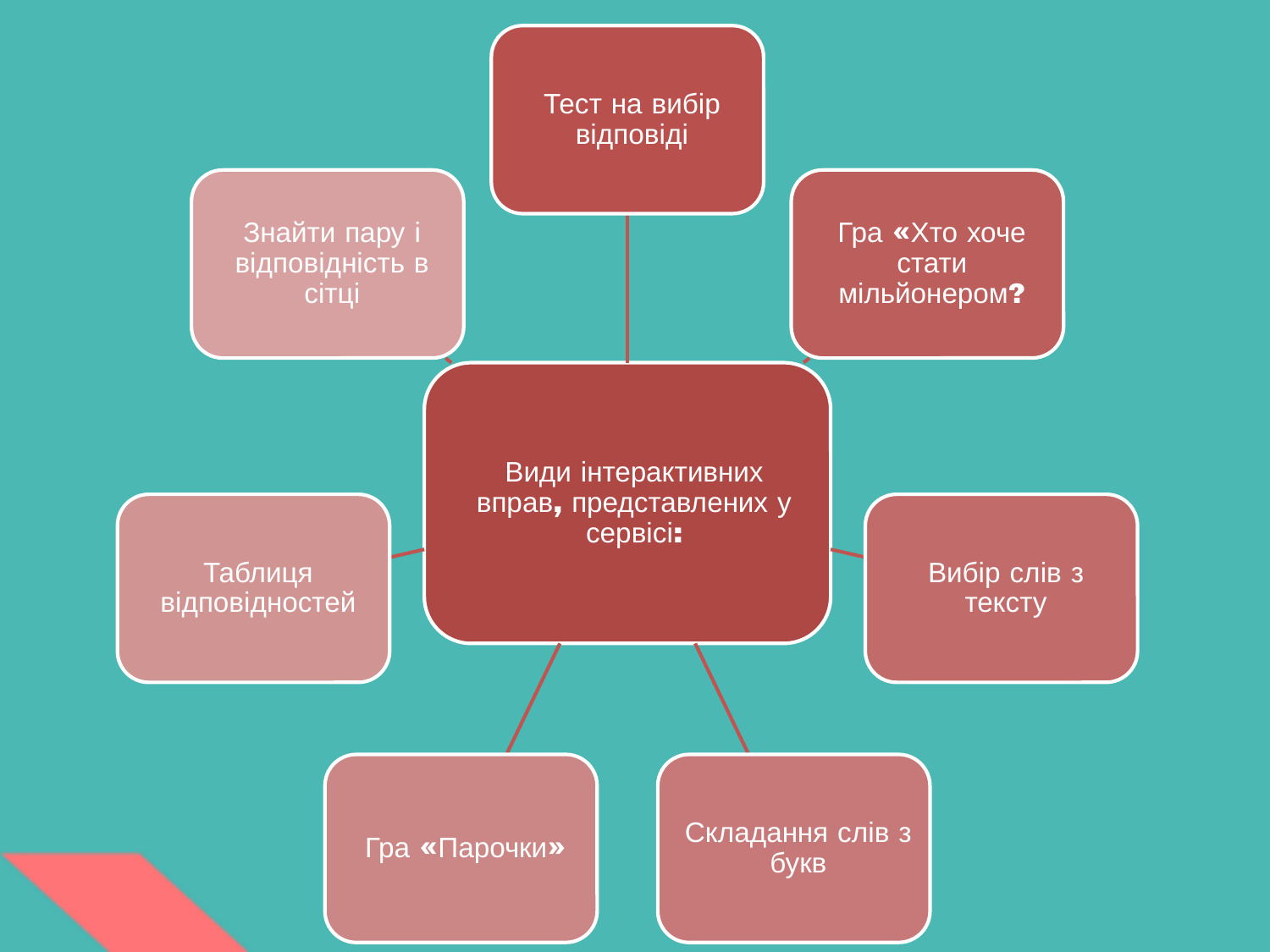

Види інтерактивних вправ, представлених у сервісі:
Тест на вибір відповіді
Гра «Хто хоче стати мільйонером?
Вибір слів з тексту
Складання слів з букв
Гра «Парочки»
Таблиця відповідностей
Знайти пару і відповідність в сітці